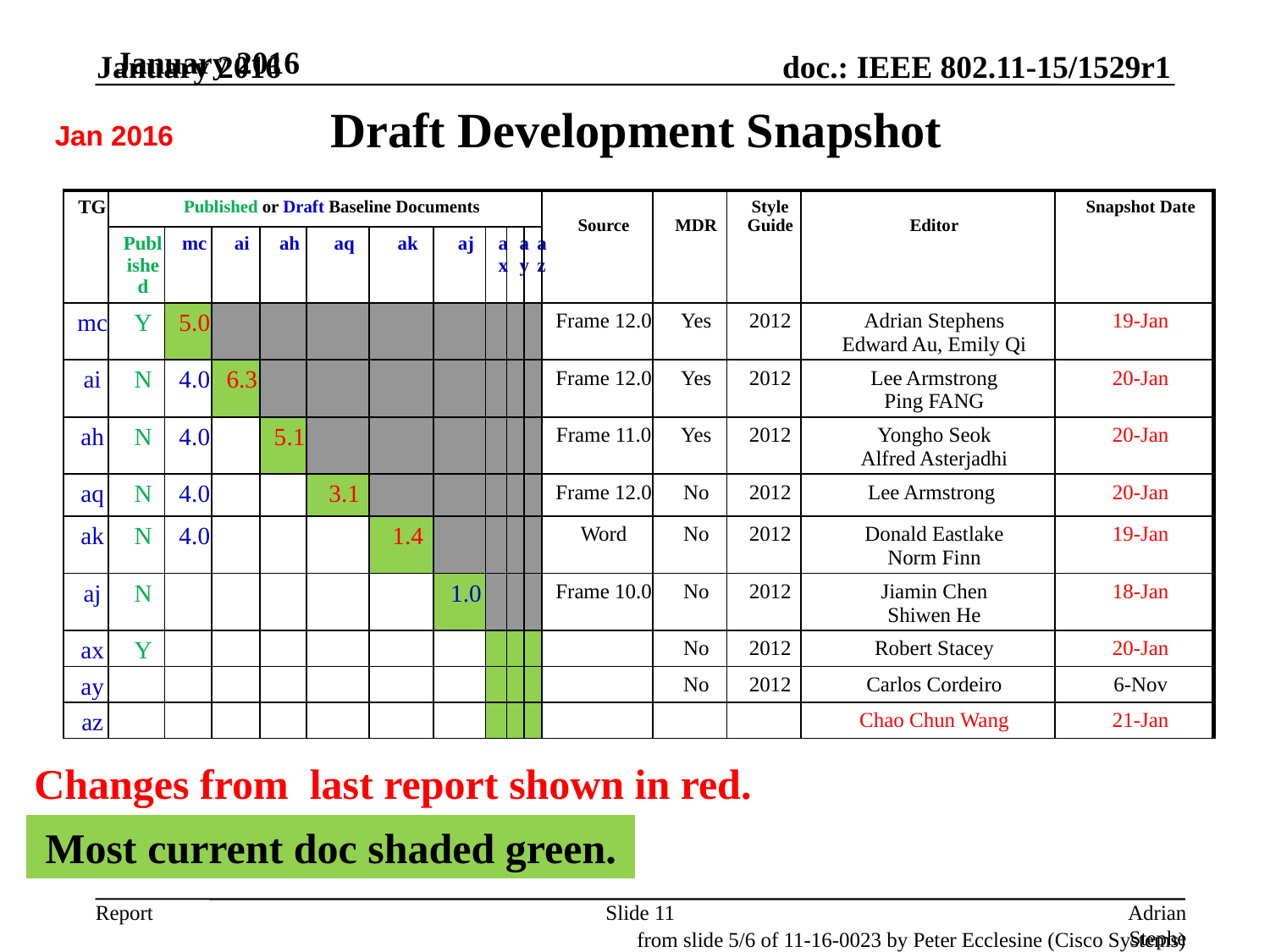

January 2016
January 2016
Draft Development Snapshot
Jan 2016
| TG | Published or Draft Baseline Documents |  |  |  |  |  |  |  |  |  | Source | MDR | Style Guide | Editor | Snapshot Date |
| --- | --- | --- | --- | --- | --- | --- | --- | --- | --- | --- | --- | --- | --- | --- | --- |
|  | Published | mc | ai | ah | aq | ak | aj | ax | ay | az |  |  |  |  |  |
| mc | Y | 5.0 |  |  |  |  |  |  |  |  | Frame 12.0 | Yes | 2012 | Adrian Stephens Edward Au, Emily Qi | 19-Jan |
| ai | N | 4.0 | 6.3 |  |  |  |  |  |  |  | Frame 12.0 | Yes | 2012 | Lee Armstrong Ping FANG | 20-Jan |
| ah | N | 4.0 |  | 5.1 |  |  |  |  |  |  | Frame 11.0 | Yes | 2012 | Yongho Seok Alfred Asterjadhi | 20-Jan |
| aq | N | 4.0 |  |  | 3.1 |  |  |  |  |  | Frame 12.0 | No | 2012 | Lee Armstrong | 20-Jan |
| ak | N | 4.0 |  |  |  | 1.4 |  |  |  |  | Word | No | 2012 | Donald Eastlake Norm Finn | 19-Jan |
| aj | N |  |  |  |  |  | 1.0 |  |  |  | Frame 10.0 | No | 2012 | Jiamin Chen Shiwen He | 18-Jan |
| ax | Y |  |  |  |  |  |  |  |  |  |  | No | 2012 | Robert Stacey | 20-Jan |
| ay |  |  |  |  |  |  |  |  |  |  |  | No | 2012 | Carlos Cordeiro | 6-Nov |
| az |  |  |  |  |  |  |  |  |  |  |  |  |  | Chao Chun Wang | 21-Jan |
Changes from  last report shown in red.
Most current doc shaded green.
Slide 11
Adrian Stephens, Intel Corporation
from slide 5/6 of 11-16-0023 by Peter Ecclesine (Cisco Systems)